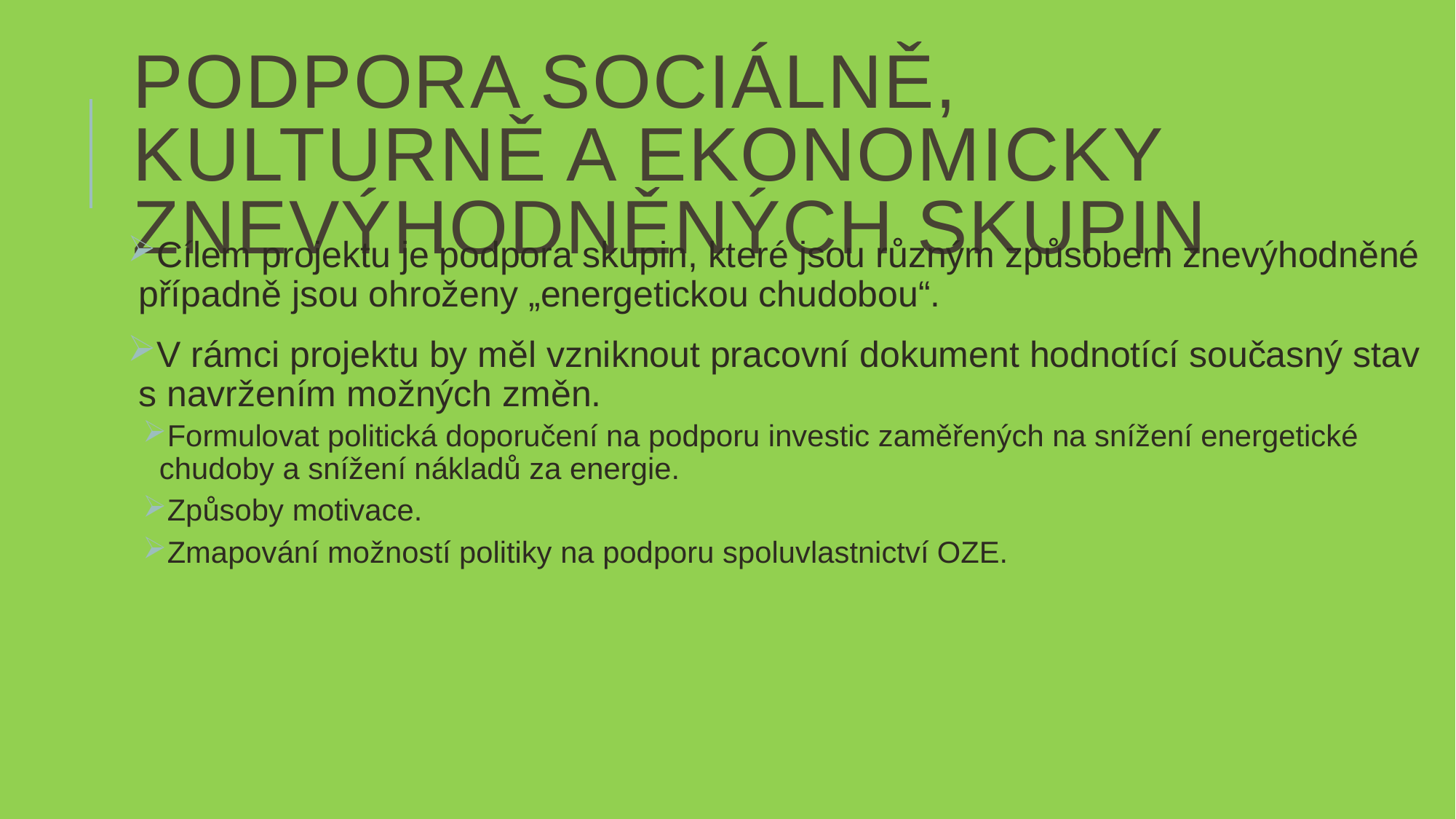

# Podpora sociálně, kulturně a ekonomicky znevýhodněných skupin
Cílem projektu je podpora skupin, které jsou různým způsobem znevýhodněné případně jsou ohroženy „energetickou chudobou“.
V rámci projektu by měl vzniknout pracovní dokument hodnotící současný stav s navržením možných změn.
Formulovat politická doporučení na podporu investic zaměřených na snížení energetické chudoby a snížení nákladů za energie.
Způsoby motivace.
Zmapování možností politiky na podporu spoluvlastnictví OZE.